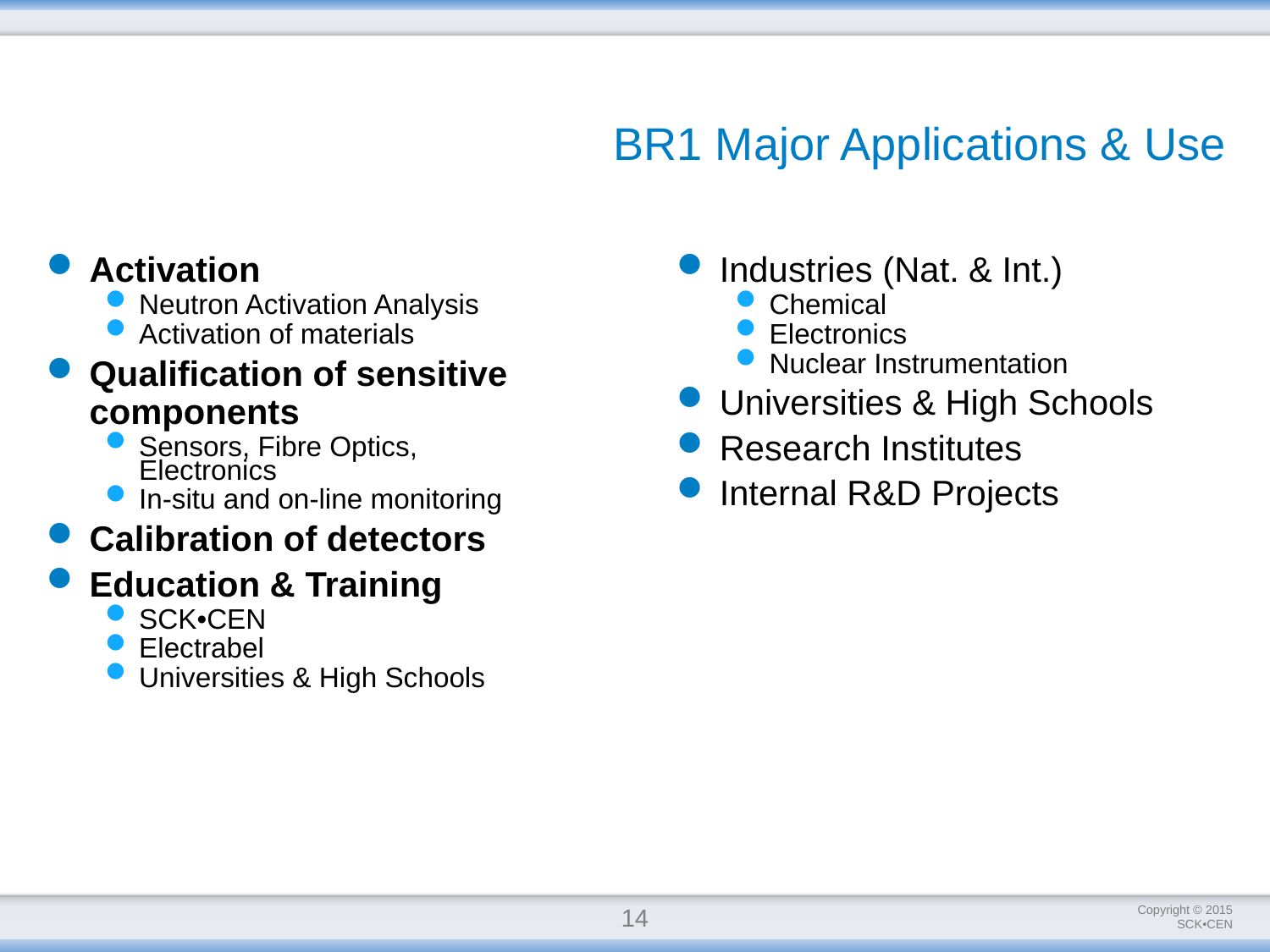

# BR1 Major Applications & Use
Activation
Neutron Activation Analysis
Activation of materials
Qualification of sensitive components
Sensors, Fibre Optics, Electronics
In-situ and on-line monitoring
Calibration of detectors
Education & Training
SCK•CEN
Electrabel
Universities & High Schools

Industries (Nat. & Int.)
Chemical
Electronics
Nuclear Instrumentation
Universities & High Schools
Research Institutes
Internal R&D Projects

14